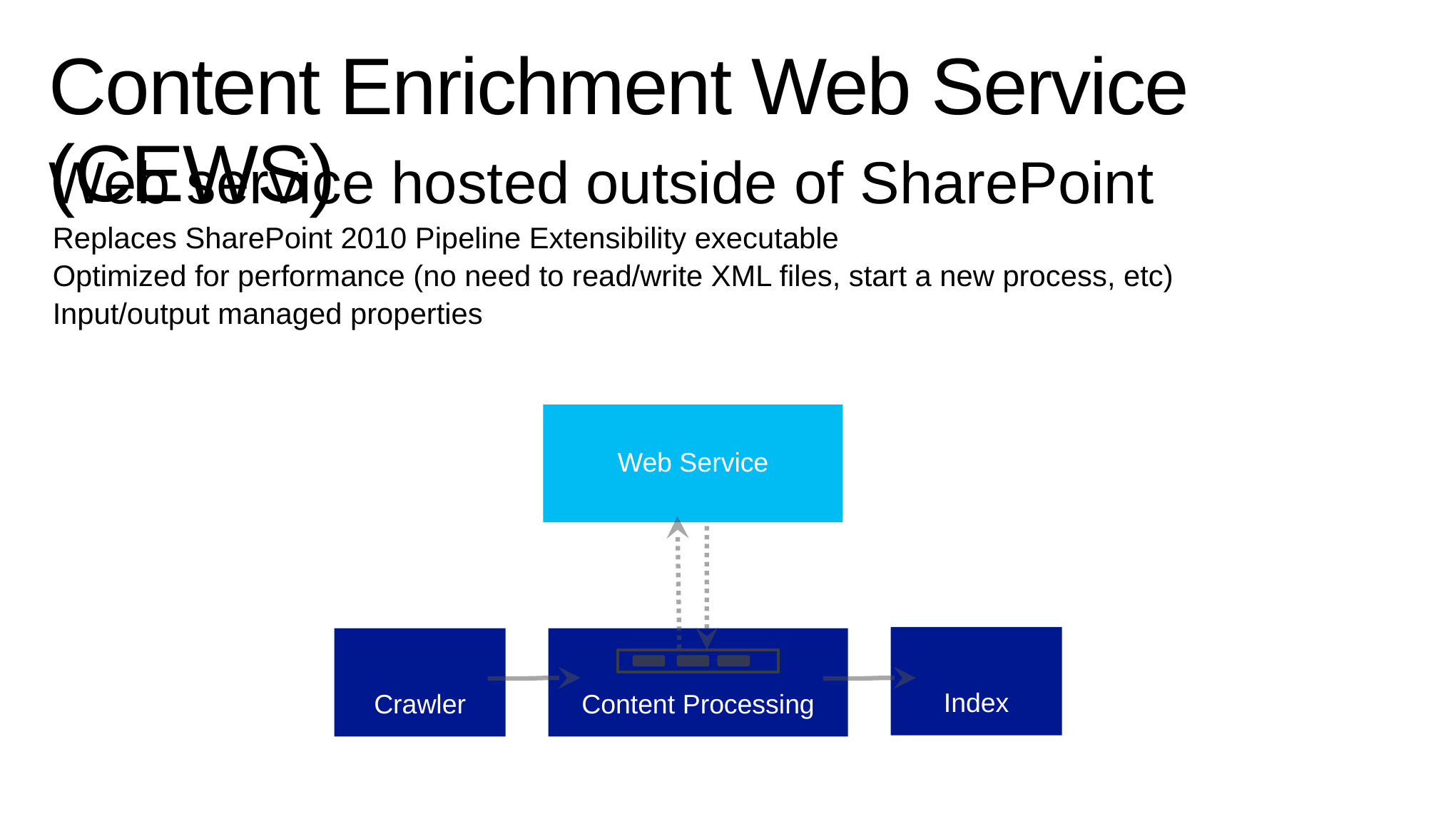

# Content Enrichment Web Service (CEWS)
Web service hosted outside of SharePoint
Replaces SharePoint 2010 Pipeline Extensibility executable
Optimized for performance (no need to read/write XML files, start a new process, etc)
Input/output managed properties
Web Service
ProcessItem(Item)
ProcessedItem
Index
Content Processing
Crawler